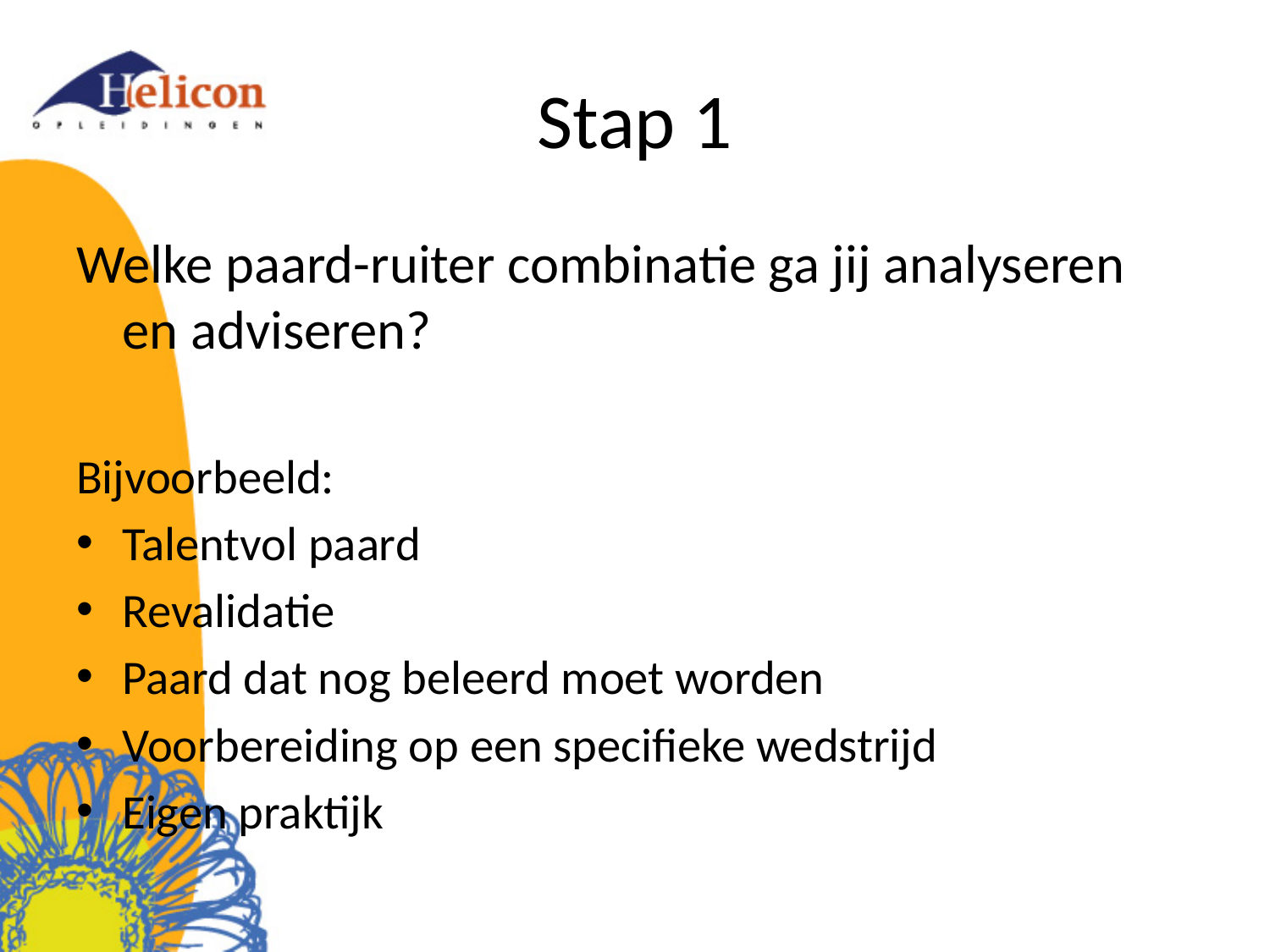

# Stap 1
Welke paard-ruiter combinatie ga jij analyseren en adviseren?

Bijvoorbeeld:
Talentvol paard
Revalidatie
Paard dat nog beleerd moet worden
Voorbereiding op een specifieke wedstrijd
Eigen praktijk